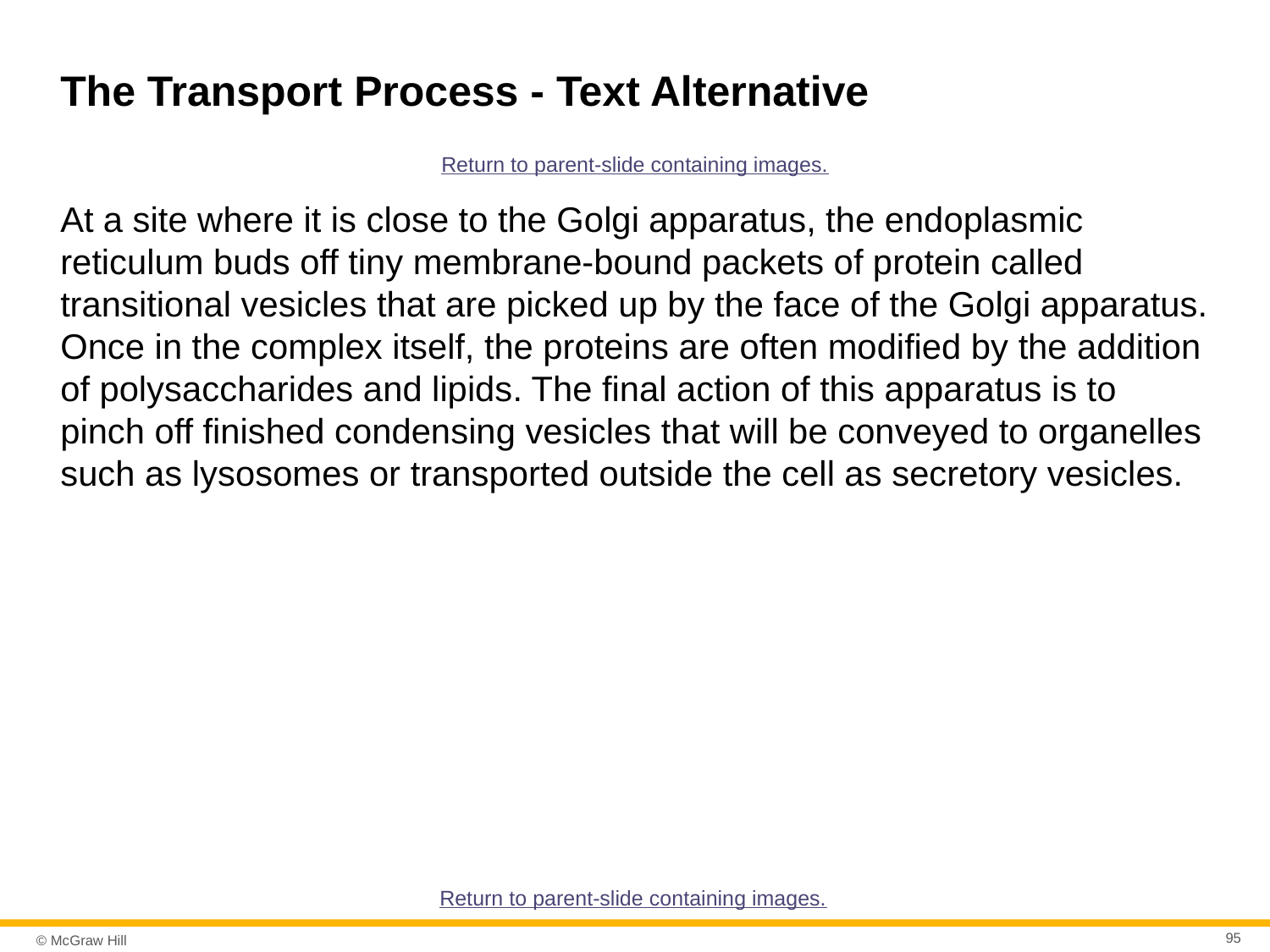

# The Transport Process - Text Alternative
Return to parent-slide containing images.
At a site where it is close to the Golgi apparatus, the endoplasmic reticulum buds off tiny membrane-bound packets of protein called transitional vesicles that are picked up by the face of the Golgi apparatus. Once in the complex itself, the proteins are often modified by the addition of polysaccharides and lipids. The final action of this apparatus is to pinch off finished condensing vesicles that will be conveyed to organelles such as lysosomes or transported outside the cell as secretory vesicles.
Return to parent-slide containing images.